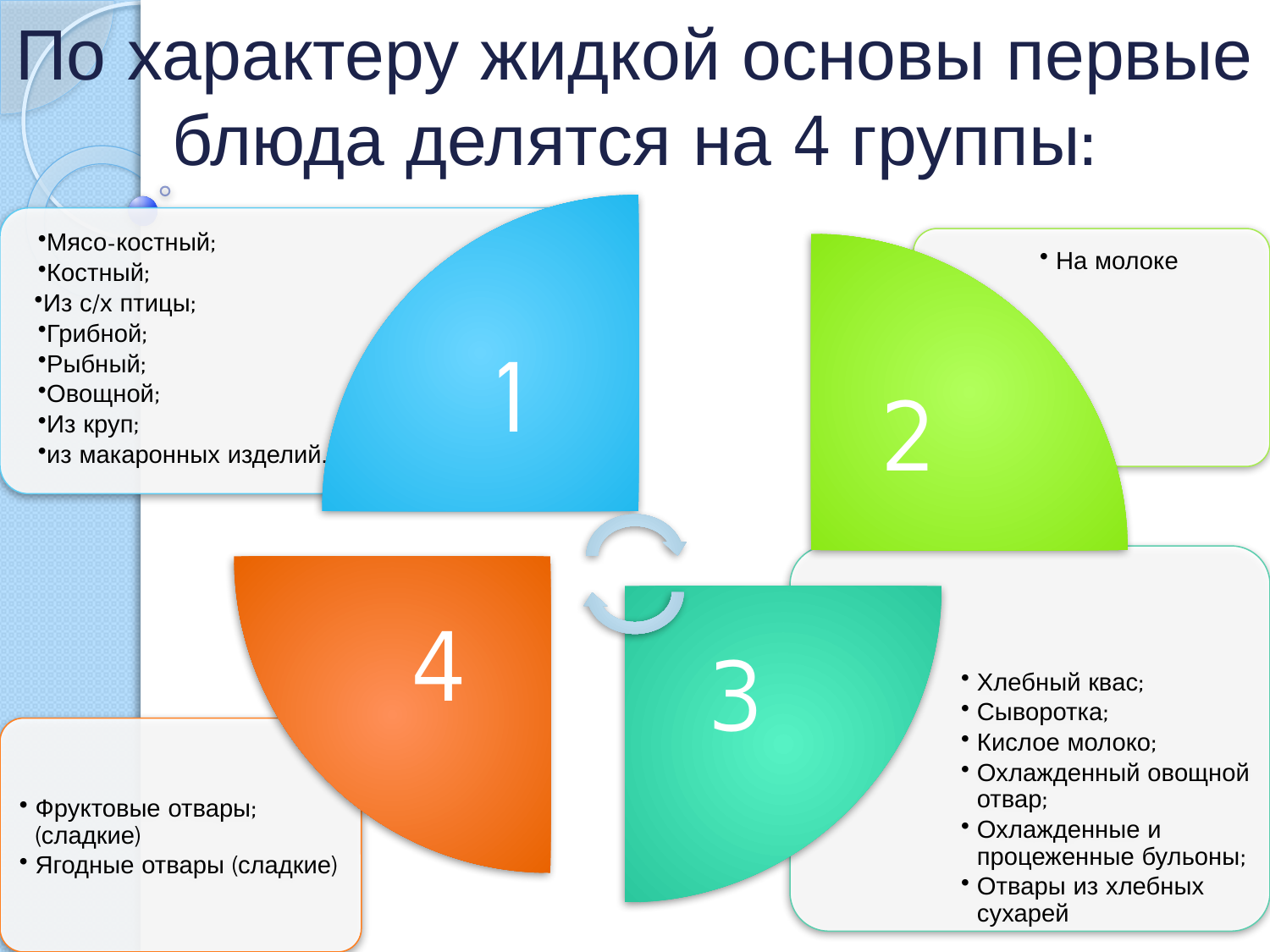

# По характеру жидкой основы первые блюда делятся на 4 группы:
Хлебный квас;
Сыворотка;
Кислое молоко;
Охлажденный овощной отвар;
Охлажденные и процеженные бульоны;
Отвары из хлебных сухарей
Фруктовые отвары; (сладкие)
Ягодные отвары (сладкие)
На молоке
Мясо-костный;
Костный;
Из с/х птицы;
Грибной;
Рыбный;
Овощной;
Из круп;
из макаронных изделий.
1
2
3
4